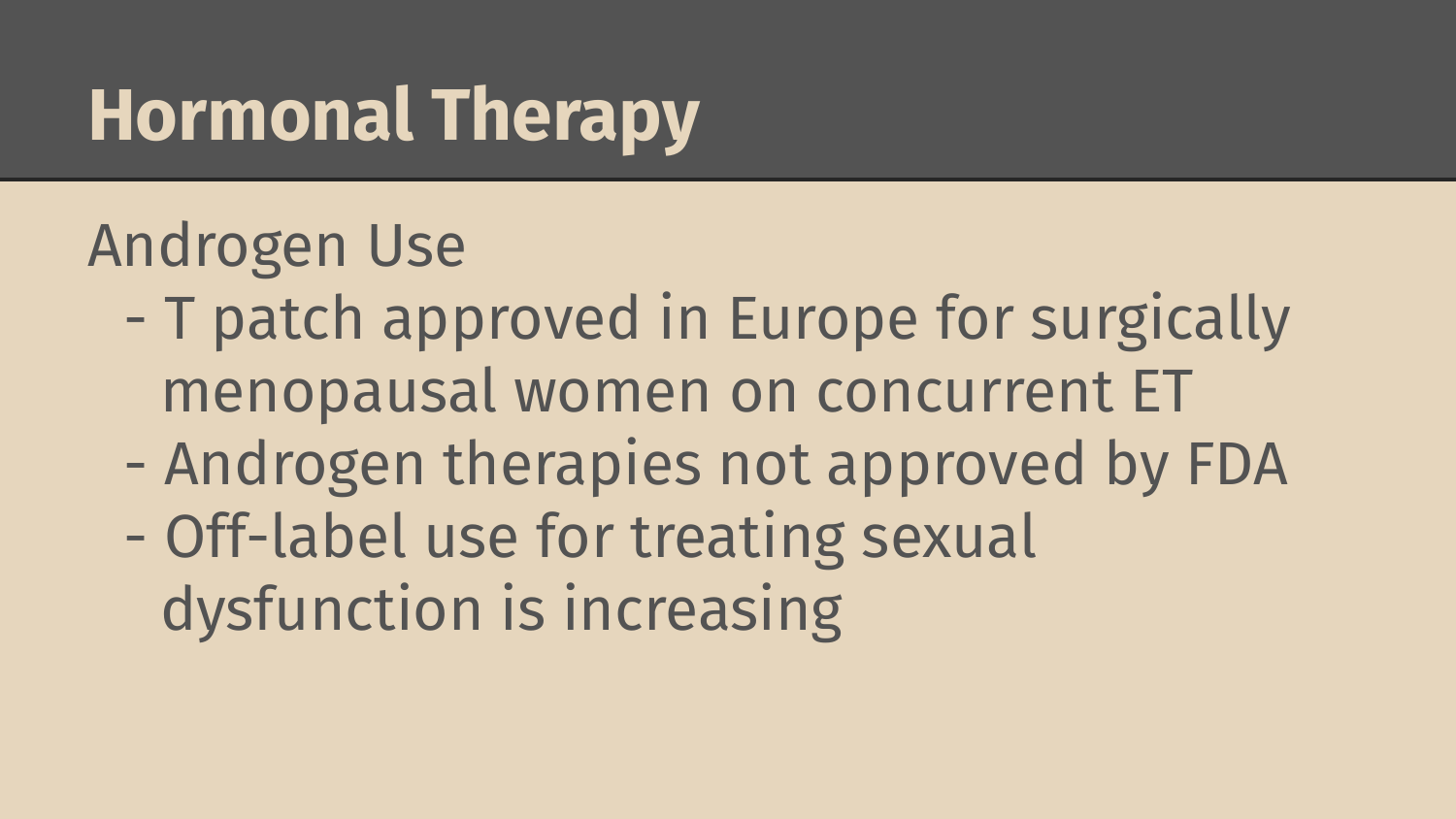

# Hormonal Therapy
Androgen Use
- T patch approved in Europe for surgically menopausal women on concurrent ET
- Androgen therapies not approved by FDA
- Off-label use for treating sexual dysfunction is increasing